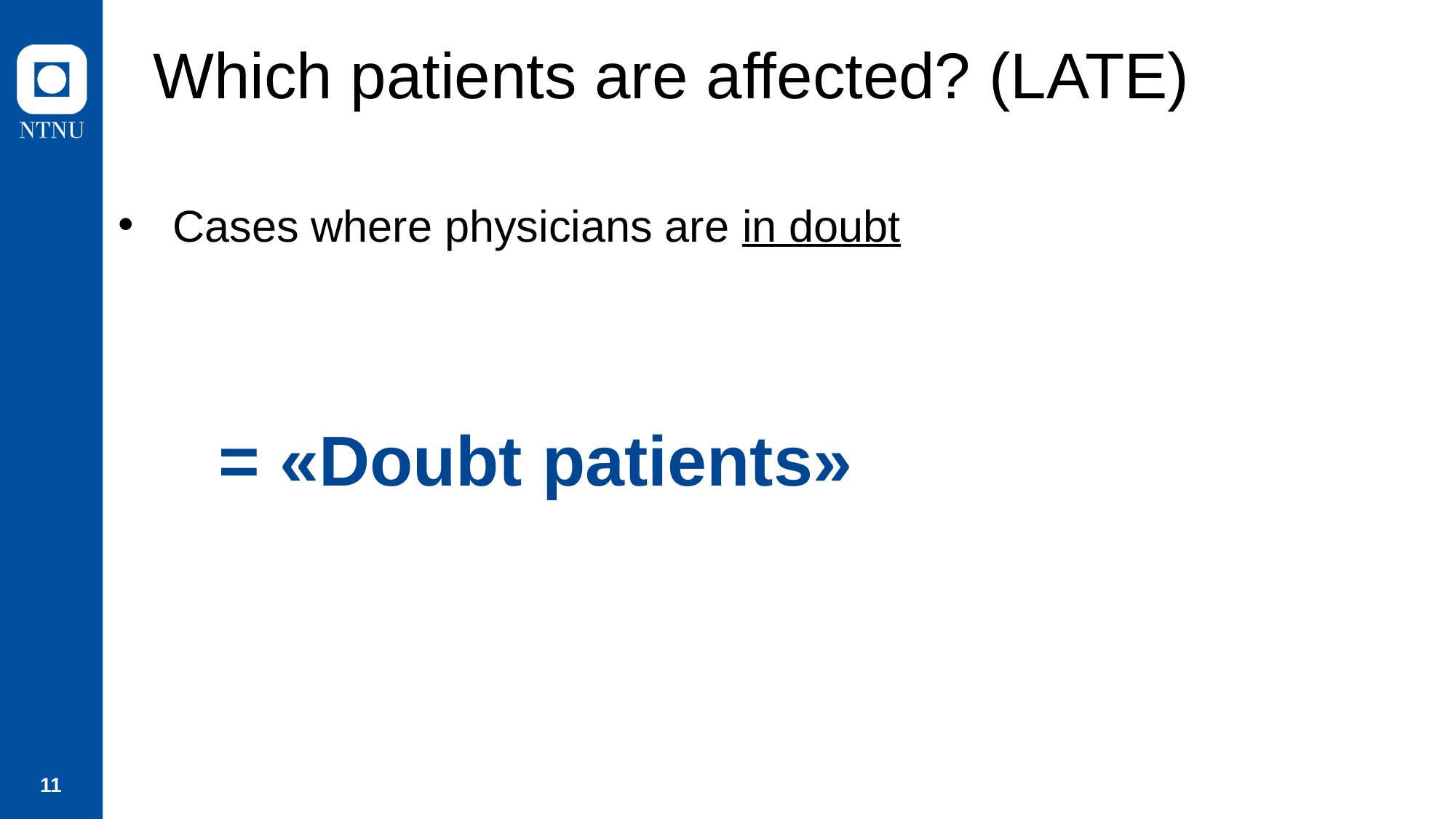

Which patients are affected? (LATE)

Cases where physicians are in doubt

					= «Doubt patients»